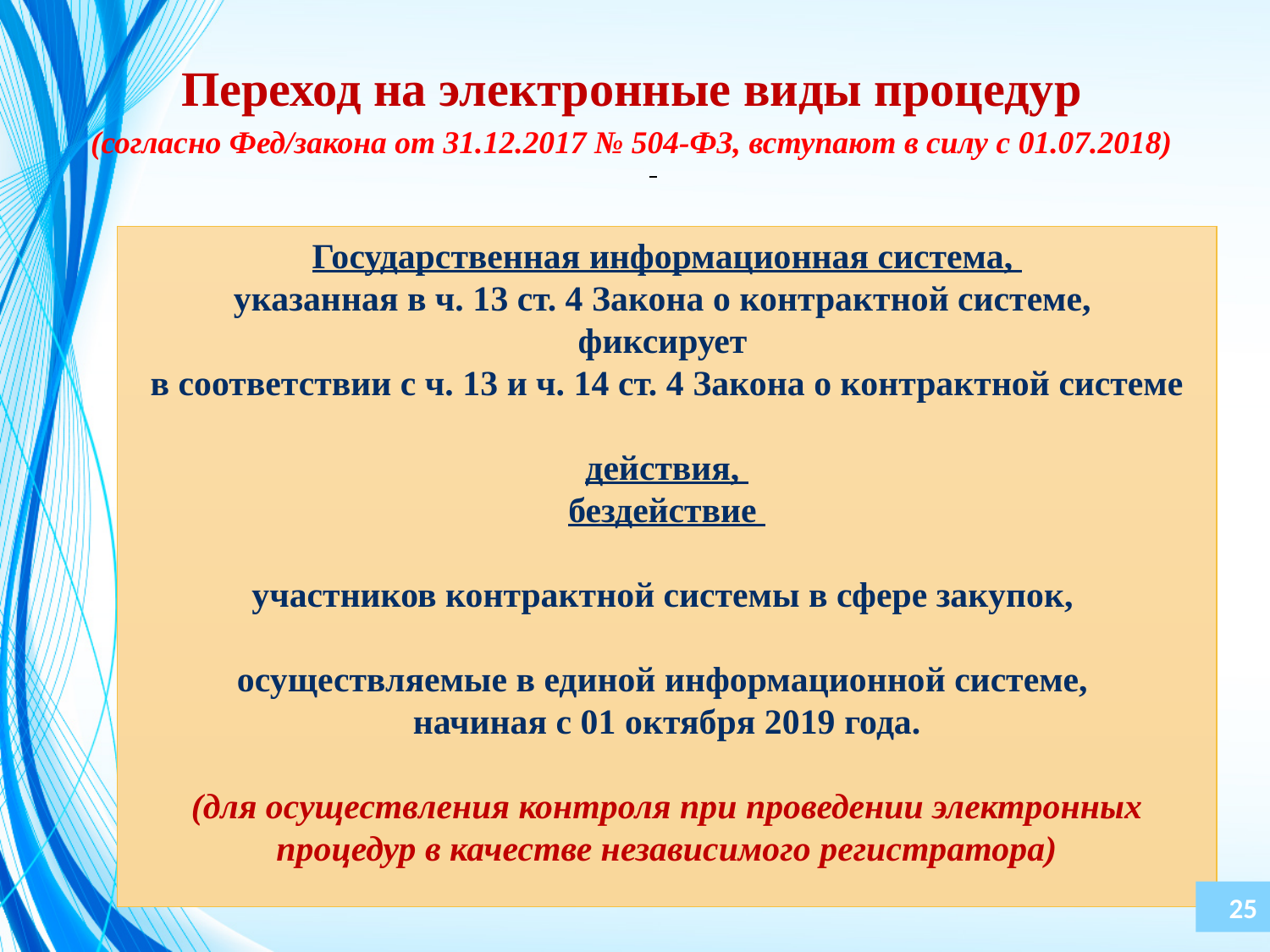

Переход на электронные виды процедур
(согласно Фед/закона от 31.12.2017 № 504-ФЗ, вступают в силу с 01.07.2018)

Государственная информационная система,
указанная в ч. 13 ст. 4 Закона о контрактной системе,
фиксирует
в соответствии с ч. 13 и ч. 14 ст. 4 Закона о контрактной системе

действия,
бездействие

участников контрактной системы в сфере закупок,

осуществляемые в единой информационной системе,
начиная с 01 октября 2019 года.

(для осуществления контроля при проведении электронных процедур в качестве независимого регистратора)
25